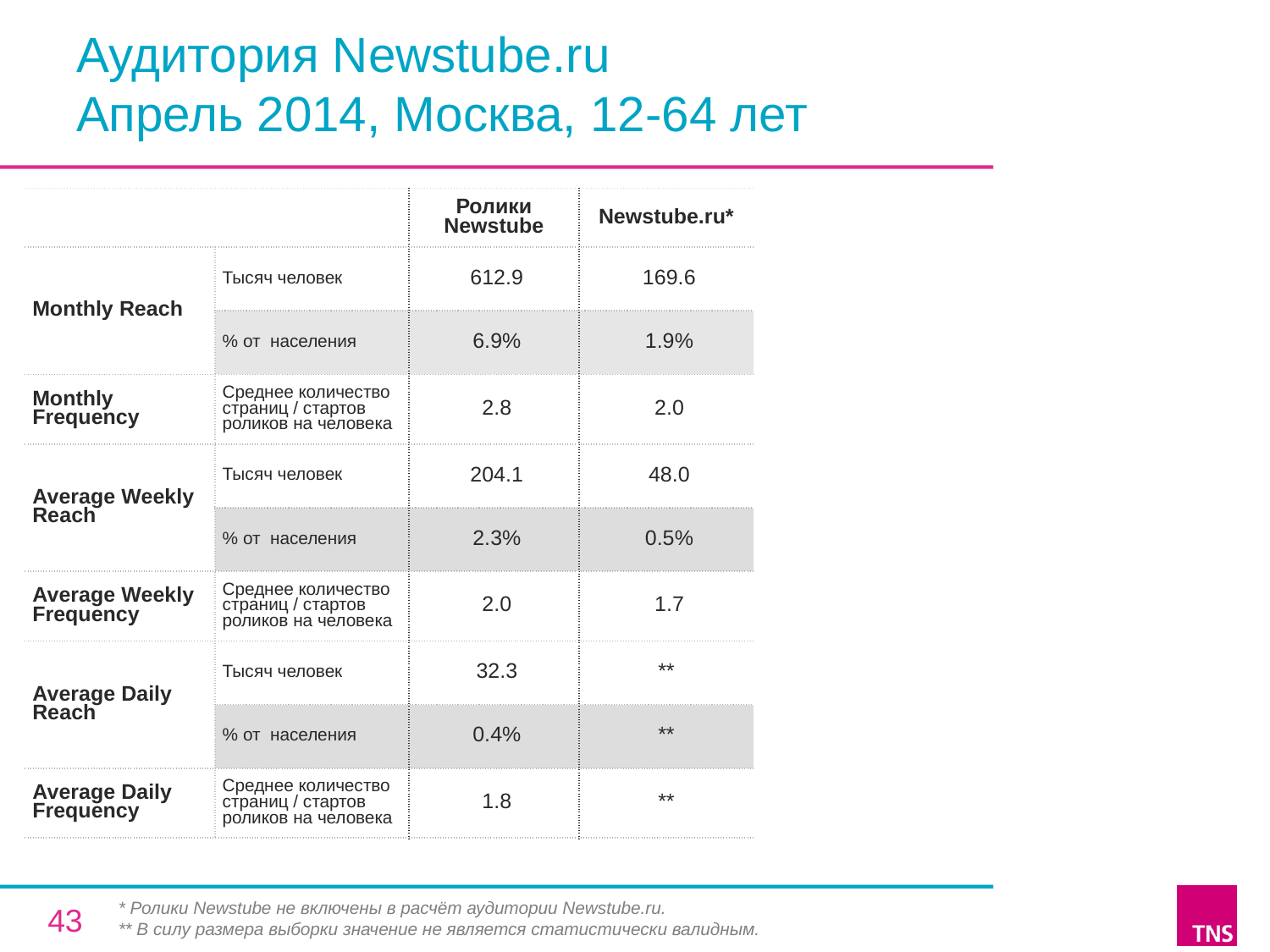

# Аудитория Newstube.ru Апрель 2014, Москва, 12-64 лет
|  |  | Ролики Newstube | Newstube.ru\* |
| --- | --- | --- | --- |
| Monthly Reach | Тысяч человек | 612.9 | 169.6 |
|  | % от населения | 6.9% | 1.9% |
| Monthly Frequency | Среднее количество страниц / стартов роликов на человека | 2.8 | 2.0 |
| Average Weekly Reach | Тысяч человек | 204.1 | 48.0 |
|  | % от населения | 2.3% | 0.5% |
| Average Weekly Frequency | Среднее количество страниц / стартов роликов на человека | 2.0 | 1.7 |
| Average Daily Reach | Тысяч человек | 32.3 | \*\* |
|  | % от населения | 0.4% | \*\* |
| Average Daily Frequency | Среднее количество страниц / стартов роликов на человека | 1.8 | \*\* |
* Ролики Newstube не включены в расчёт аудитории Newstube.ru.
** В силу размера выборки значение не является статистически валидным.
43